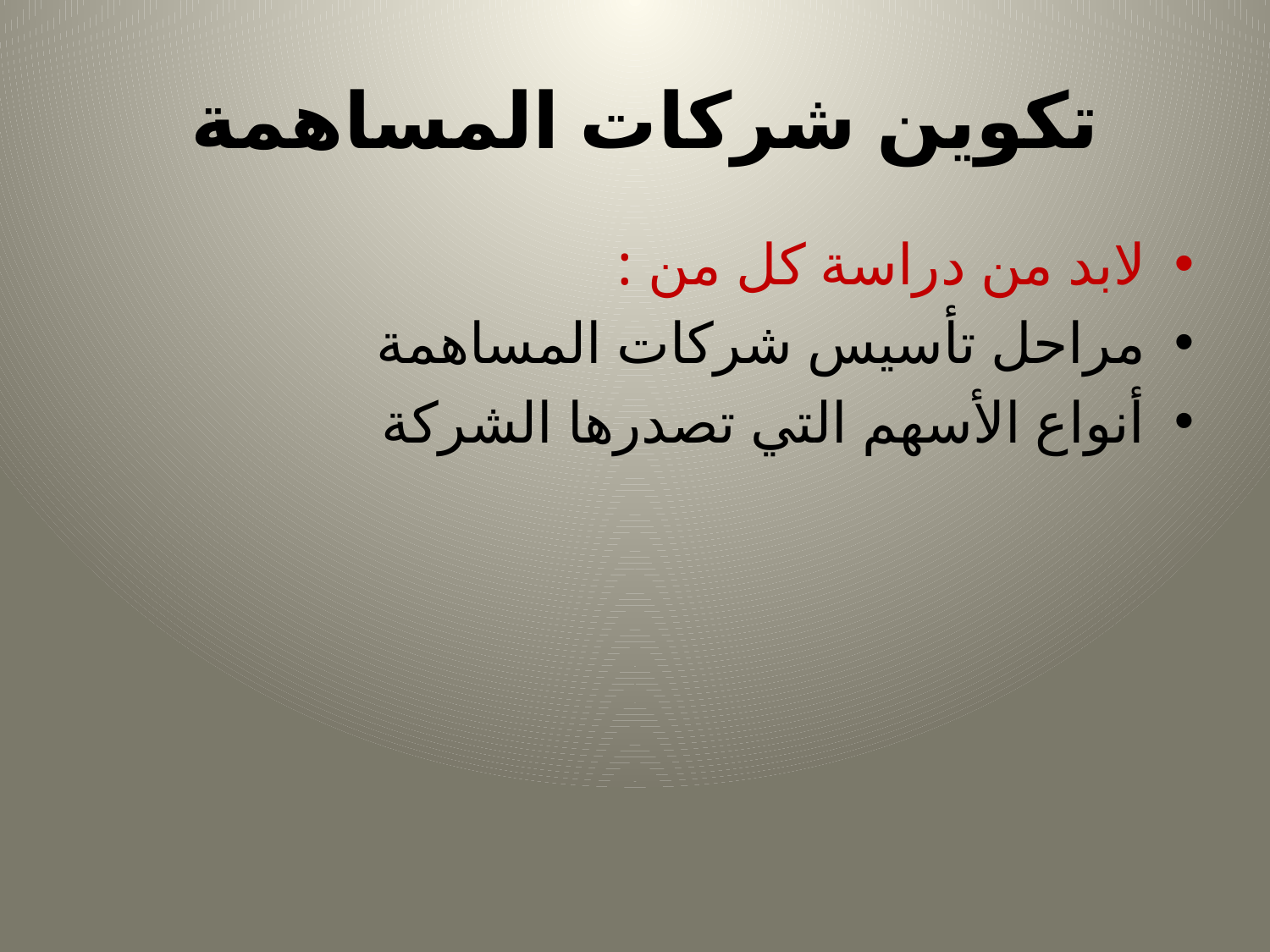

# تكوين شركات المساهمة
لابد من دراسة كل من :
مراحل تأسيس شركات المساهمة
أنواع الأسهم التي تصدرها الشركة